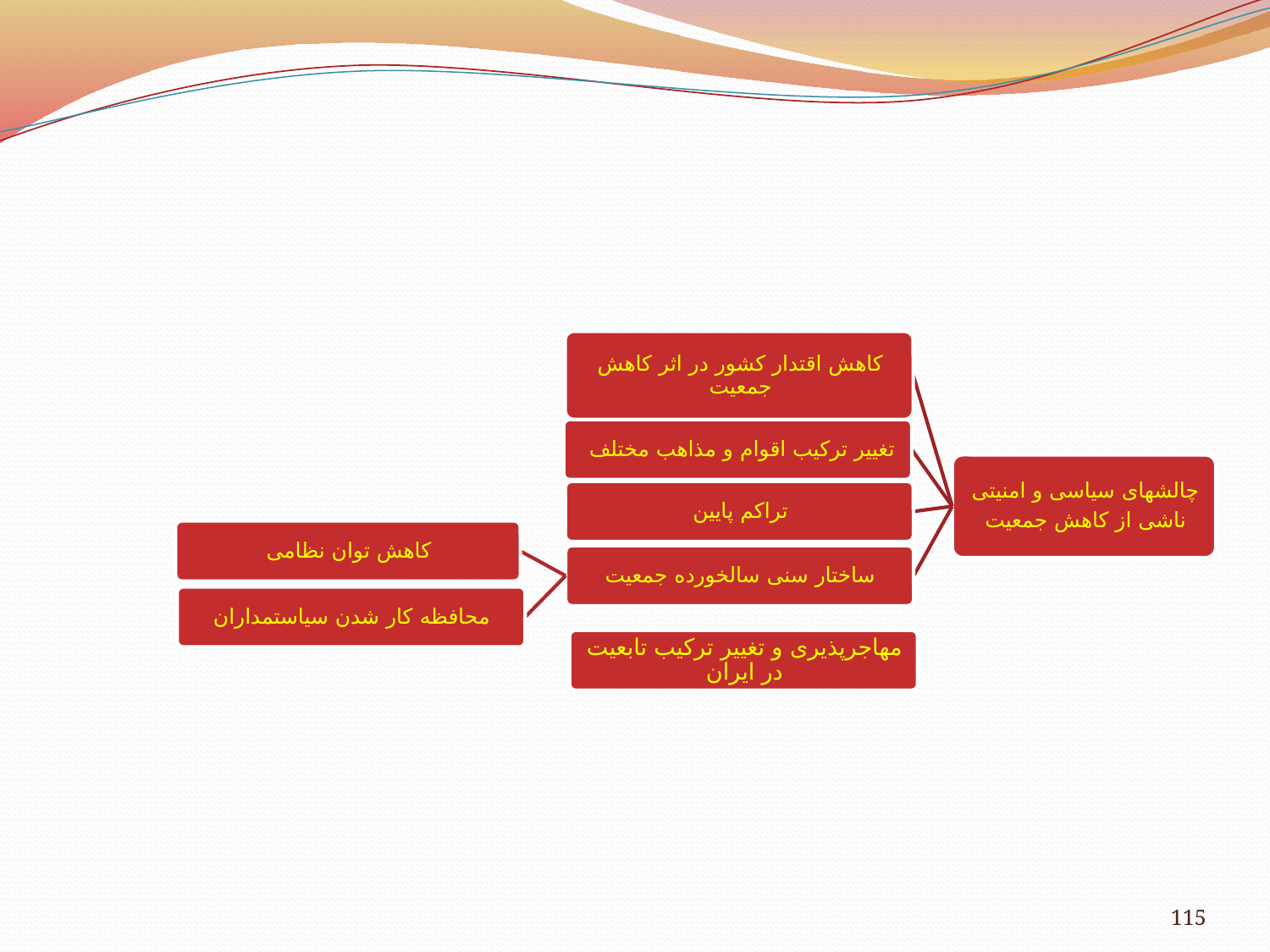

#
چالشهای سیاسی و امنیتی
ناشی از کاهش جمعیت

ساختار سنی سالخورده جمعیت

کاهش توان نظامی

محافظه کار شدن سیاستمداران

تراکم پایین

تغییر ترکیب اقوام و مذاهب مختلف

کاهش اقتدار کشور در اثر کاهش جمعیت
مهاجرپذیری و تغییر ترکیب تابعیت در ایران

115